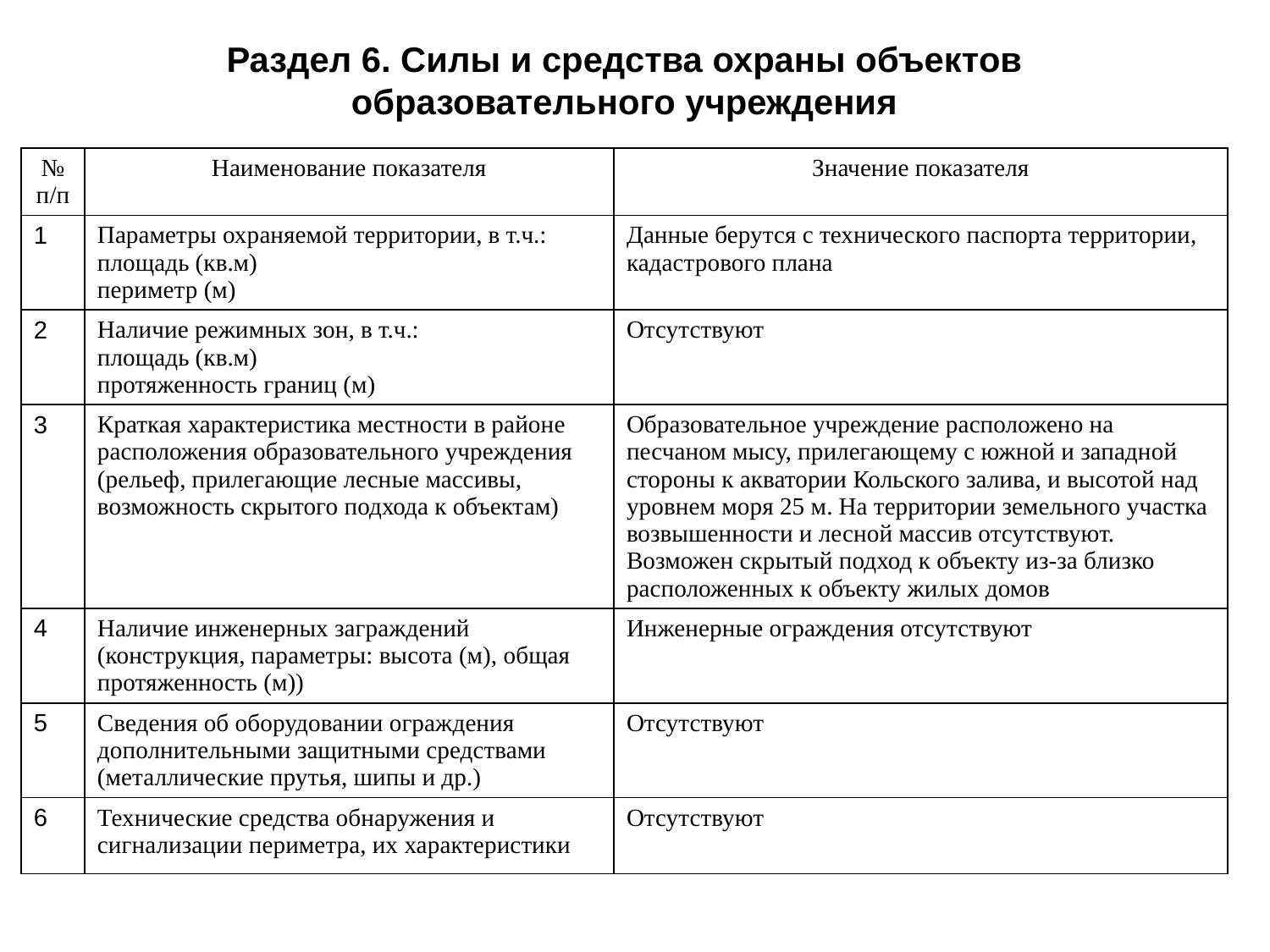

# Раздел 6. Силы и средства охраны объектов образовательного учреждения
| № п/п | Наименование показателя | Значение показателя |
| --- | --- | --- |
| 1 | Параметры охраняемой территории, в т.ч.: площадь (кв.м) периметр (м) | Данные берутся с технического паспорта территории, кадастрового плана |
| 2 | Наличие режимных зон, в т.ч.: площадь (кв.м) протяженность границ (м) | Отсутствуют |
| 3 | Краткая характеристика местности в районе расположения образовательного учреждения (рельеф, прилегающие лесные массивы, возможность скрытого подхода к объектам) | Образовательное учреждение расположено на песчаном мысу, прилегающему с южной и западной стороны к акватории Кольского залива, и высотой над уровнем моря 25 м. На территории земельного участка возвышенности и лесной массив отсутствуют. Возможен скрытый подход к объекту из-за близко расположенных к объекту жилых домов |
| 4 | Наличие инженерных заграждений (конструкция, параметры: высота (м), общая протяженность (м)) | Инженерные ограждения отсутствуют |
| 5 | Сведения об оборудовании ограждения дополнительными защитными средствами (металлические прутья, шипы и др.) | Отсутствуют |
| 6 | Технические средства обнаружения и сигнализации периметра, их характеристики | Отсутствуют |